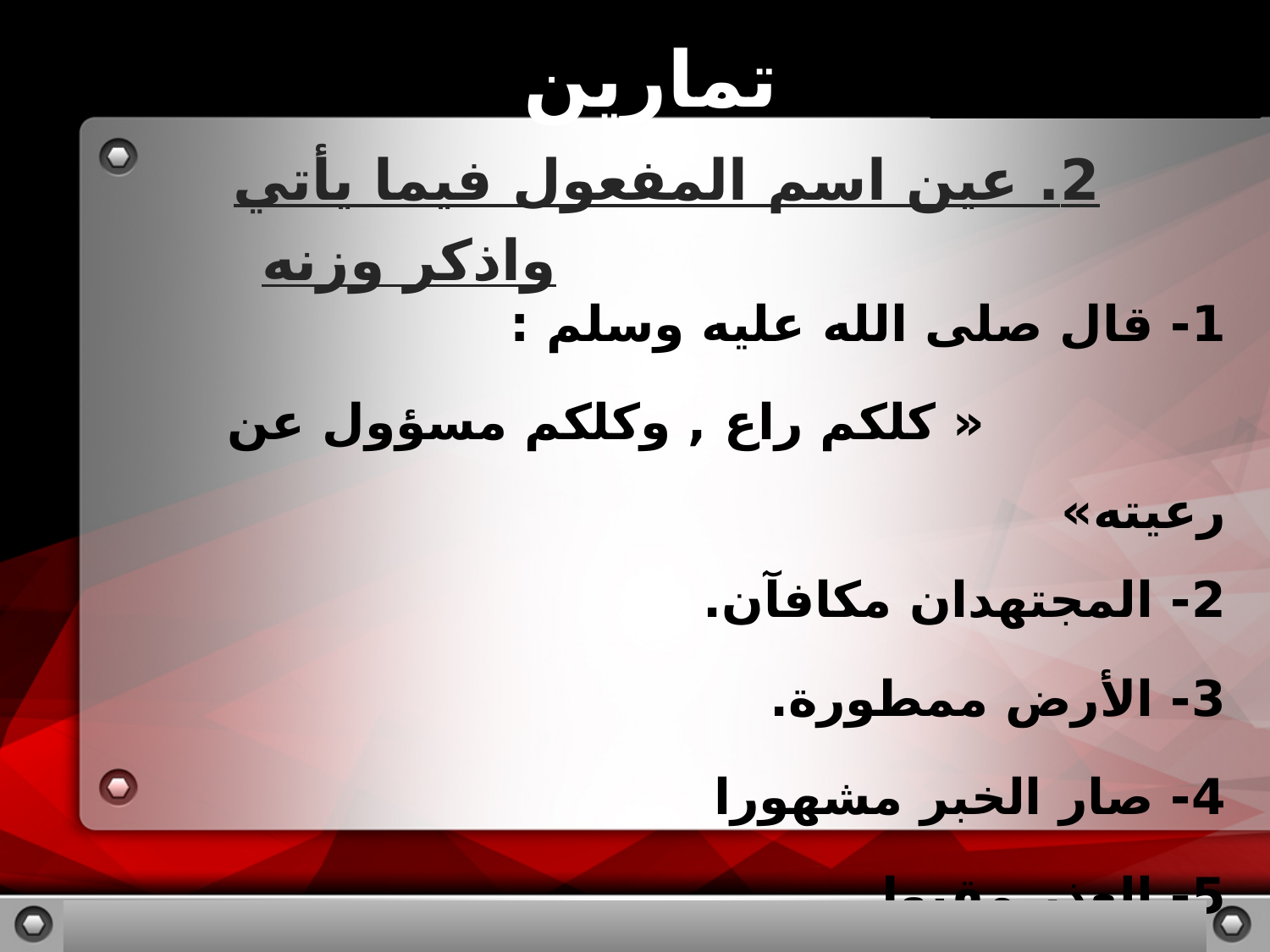

#
تمارين
2. عين اسم المفعول فيما يأتي
                                  واذكر وزنه
1- قال صلى الله عليه وسلم :
              « كلكم راع , وكلكم مسؤول عن رعيته»
2- المجتهدان مكافآن.
3- الأرض ممطورة.
4- صار الخبر مشهورا
5- العذر مقبول .